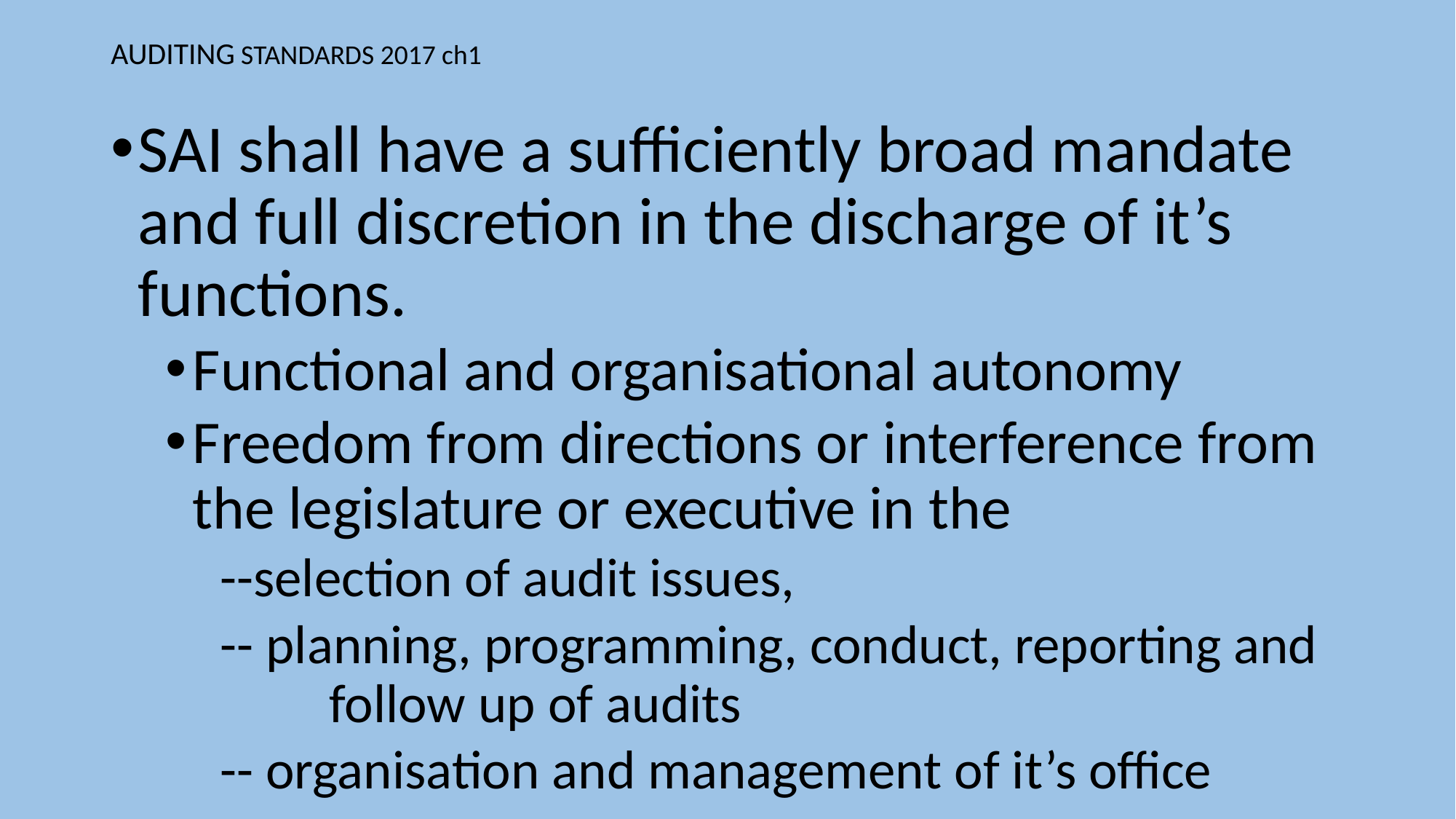

# AUDITING STANDARDS 2017 ch1
SAI shall have a sufficiently broad mandate and full discretion in the discharge of it’s functions.
Functional and organisational autonomy
Freedom from directions or interference from the legislature or executive in the
--selection of audit issues,
-- planning, programming, conduct, reporting and 	follow up of audits
-- organisation and management of it’s office